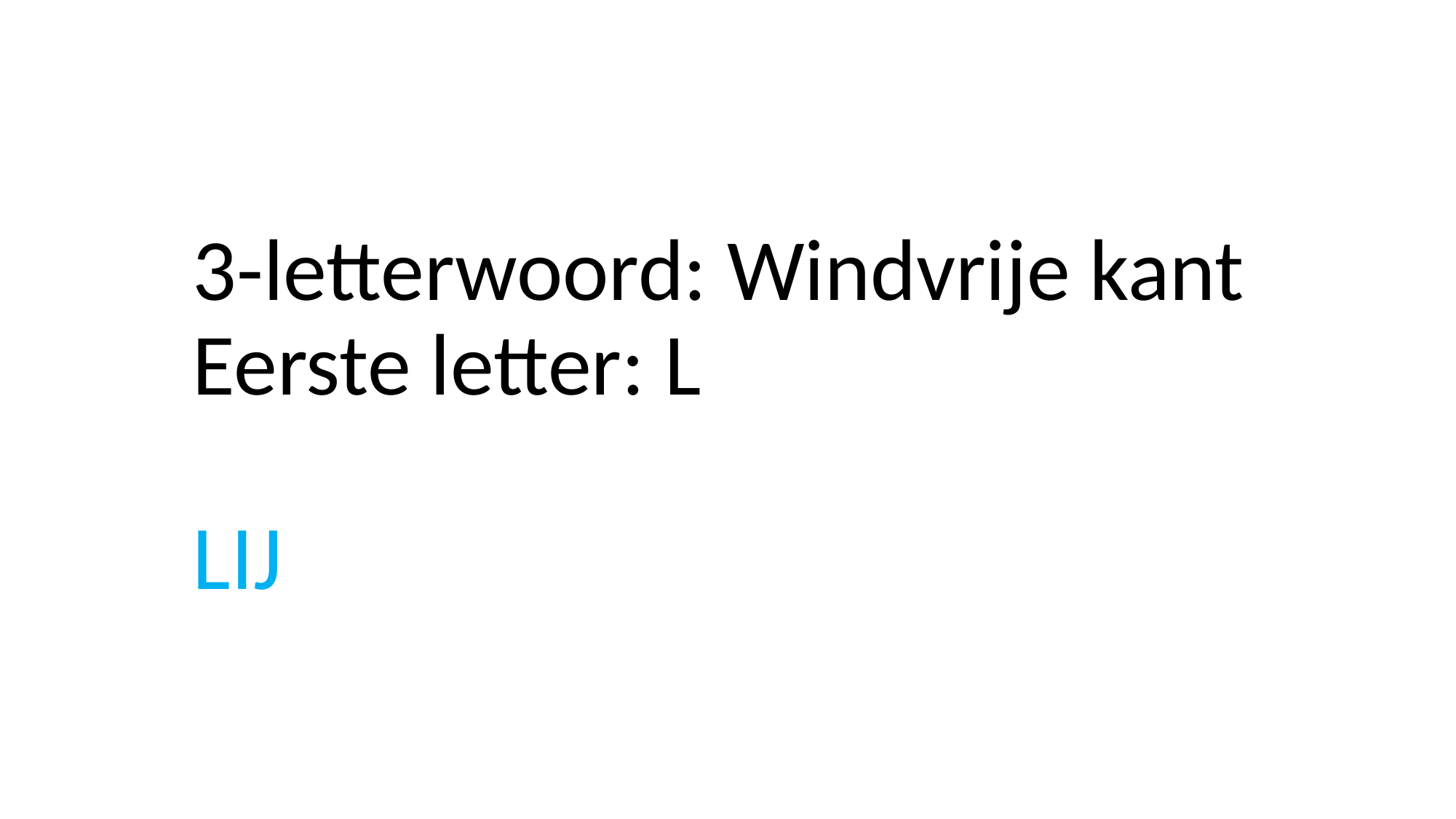

# 3-letterwoord: Windvrije kant Eerste letter: L
LIJ